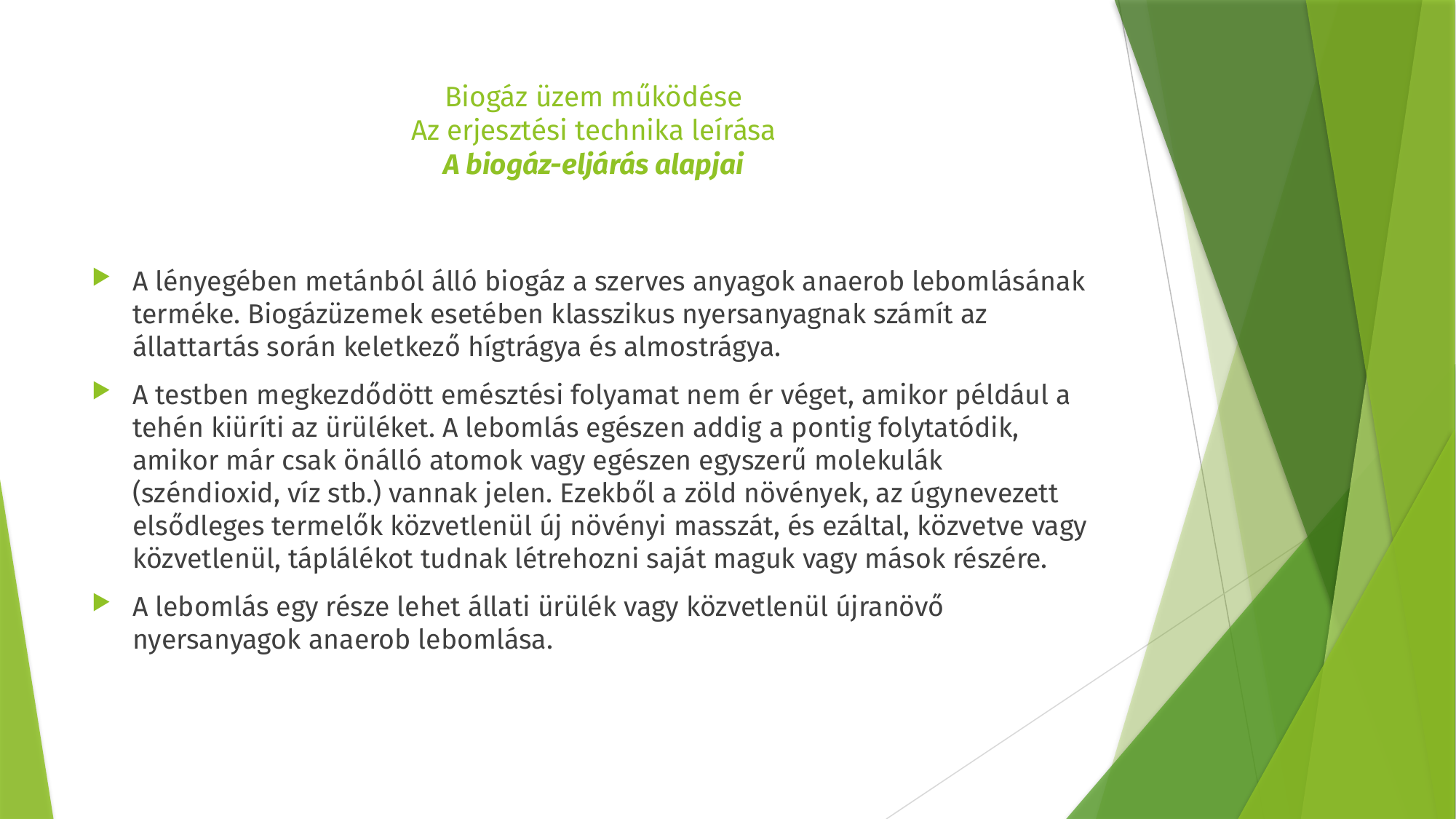

# Biogáz üzem működése Az erjesztési technika leírása A biogáz-eljárás alapjai
A lényegében metánból álló biogáz a szerves anyagok anaerob lebomlásának terméke. Biogázüzemek esetében klasszikus nyersanyagnak számít az állattartás során keletkező hígtrágya és almostrágya.
A testben megkezdődött emésztési folyamat nem ér véget, amikor például a tehén kiüríti az ürüléket. A lebomlás egészen addig a pontig folytatódik, amikor már csak önálló atomok vagy egészen egyszerű molekulák (széndioxid, víz stb.) vannak jelen. Ezekből a zöld növények, az úgynevezett elsődleges termelők közvetlenül új növényi masszát, és ezáltal, közvetve vagy közvetlenül, táplálékot tudnak létrehozni saját maguk vagy mások részére.
A lebomlás egy része lehet állati ürülék vagy közvetlenül újranövő nyersanyagok anaerob lebomlása.